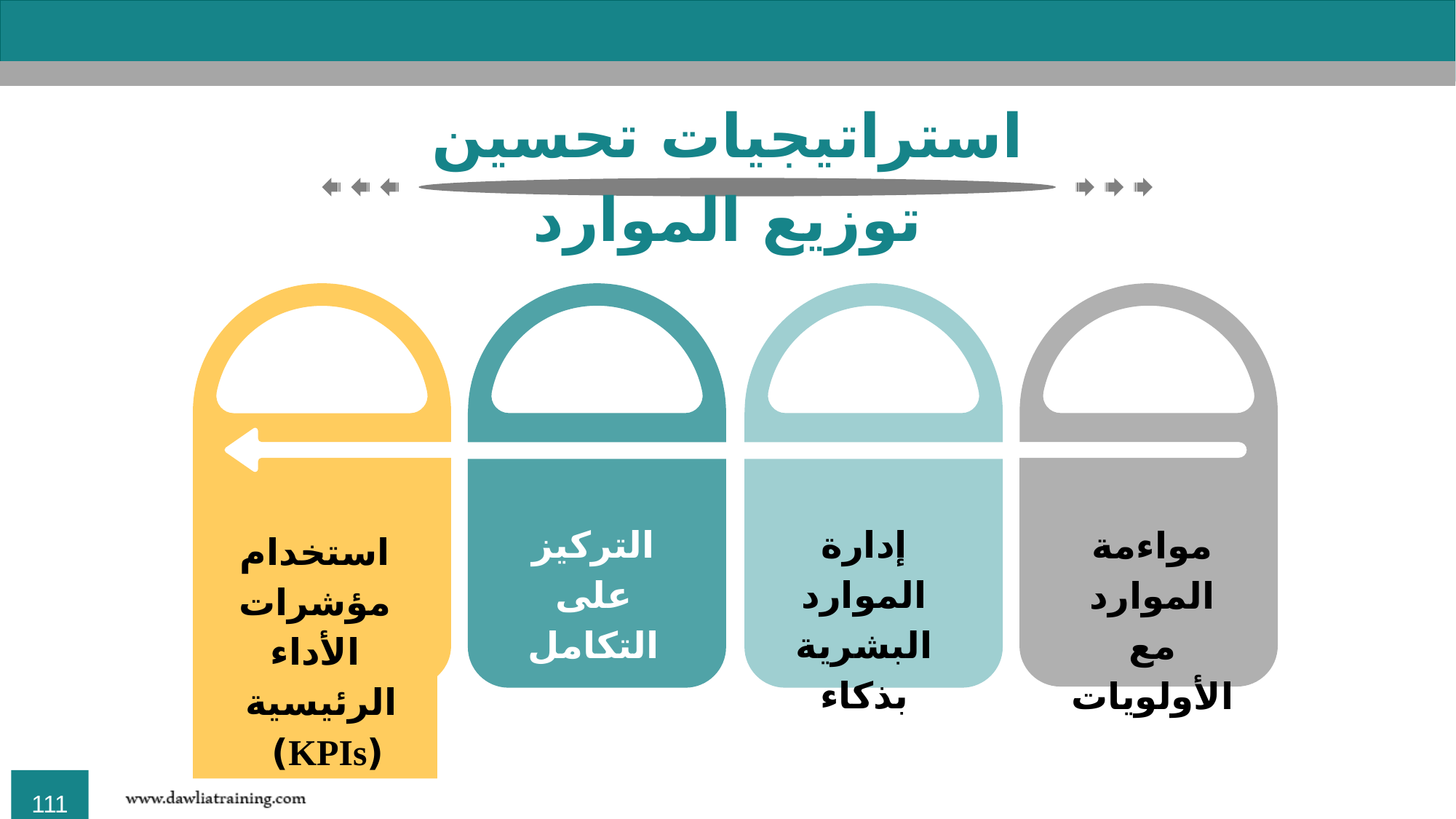

استراتيجيات تحسين توزيع الموارد

مواءمة الموارد مع الأولويات

استخدام مؤشرات الأداء الرئيسية  (KPIs)

التركيز على التكامل بين الإدارات

إدارة الموارد البشرية بذكاء